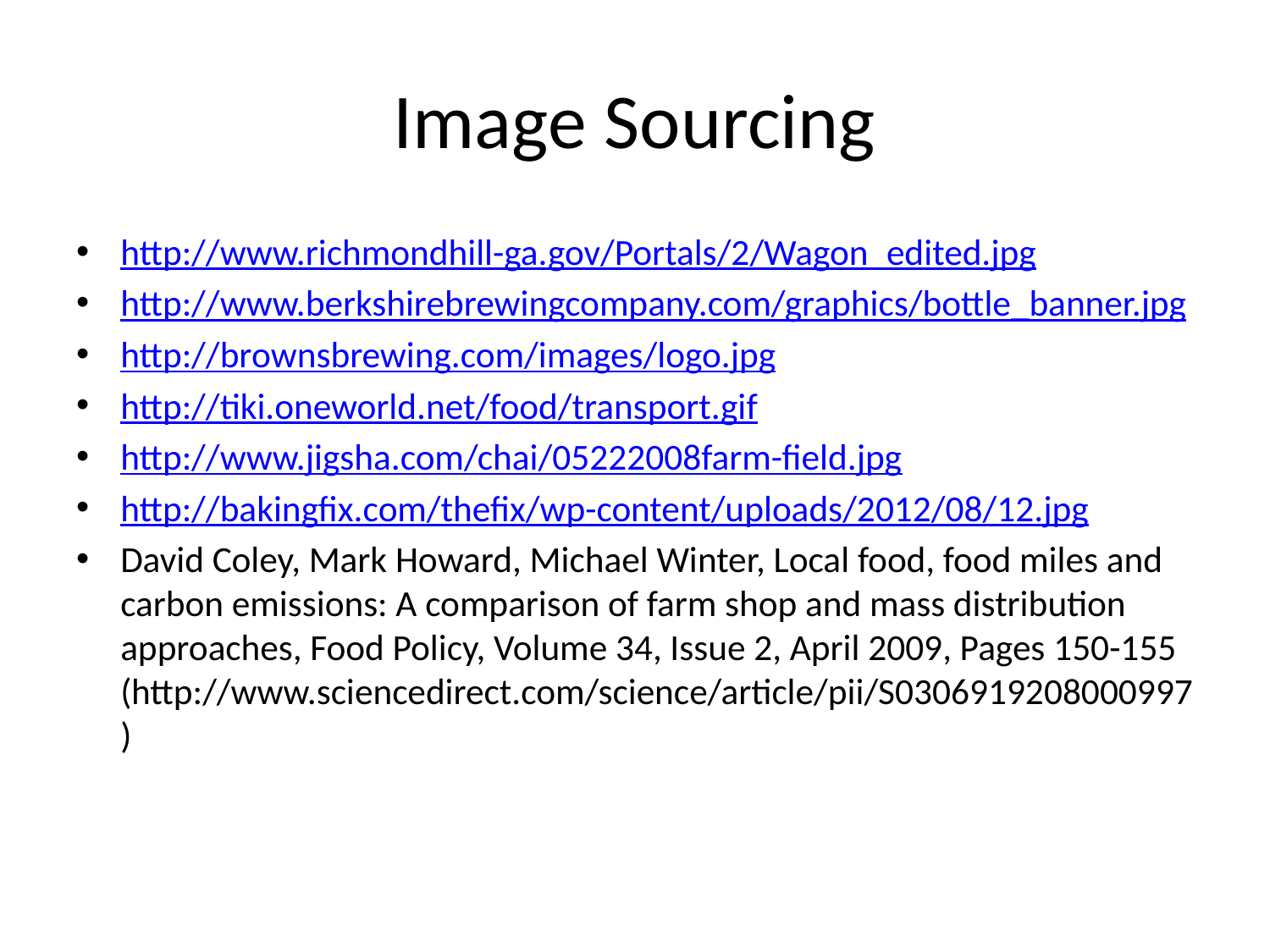

# Image Sourcing
http://www.richmondhill-ga.gov/Portals/2/Wagon_edited.jpg
http://www.berkshirebrewingcompany.com/graphics/bottle_banner.jpg
http://brownsbrewing.com/images/logo.jpg
http://tiki.oneworld.net/food/transport.gif
http://www.jigsha.com/chai/05222008farm-field.jpg
http://bakingfix.com/thefix/wp-content/uploads/2012/08/12.jpg
David Coley, Mark Howard, Michael Winter, Local food, food miles and carbon emissions: A comparison of farm shop and mass distribution approaches, Food Policy, Volume 34, Issue 2, April 2009, Pages 150-155 (http://www.sciencedirect.com/science/article/pii/S0306919208000997)